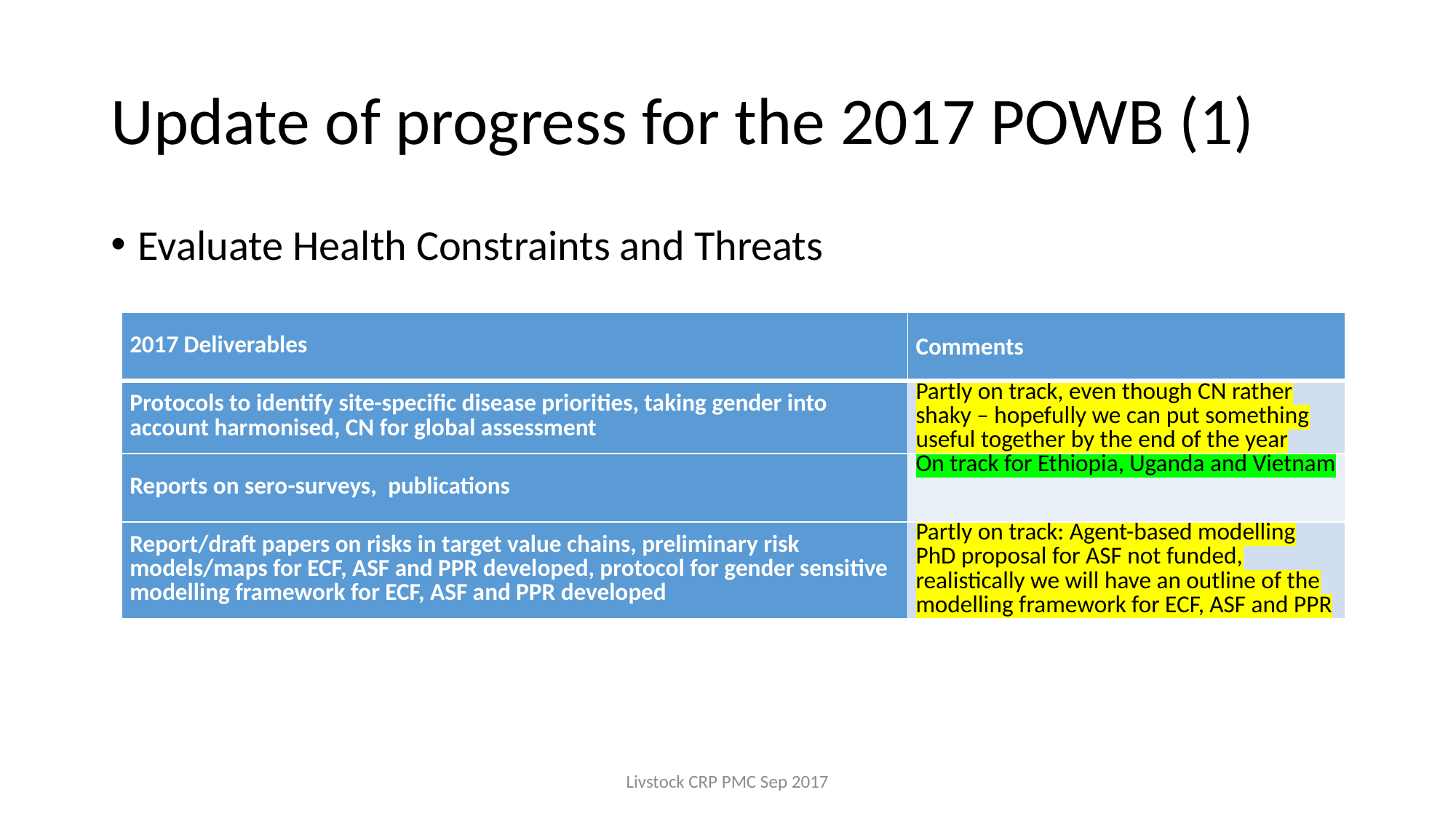

# Update of progress for the 2017 POWB (1)
Evaluate Health Constraints and Threats
| 2017 Deliverables | Comments |
| --- | --- |
| Protocols to identify site-specific disease priorities, taking gender into account harmonised, CN for global assessment | Partly on track, even though CN rather shaky – hopefully we can put something useful together by the end of the year |
| Reports on sero-surveys,  publications | On track for Ethiopia, Uganda and Vietnam |
| Report/draft papers on risks in target value chains, preliminary risk models/maps for ECF, ASF and PPR developed, protocol for gender sensitive modelling framework for ECF, ASF and PPR developed | Partly on track: Agent-based modelling PhD proposal for ASF not funded, realistically we will have an outline of the modelling framework for ECF, ASF and PPR |
Livstock CRP PMC Sep 2017